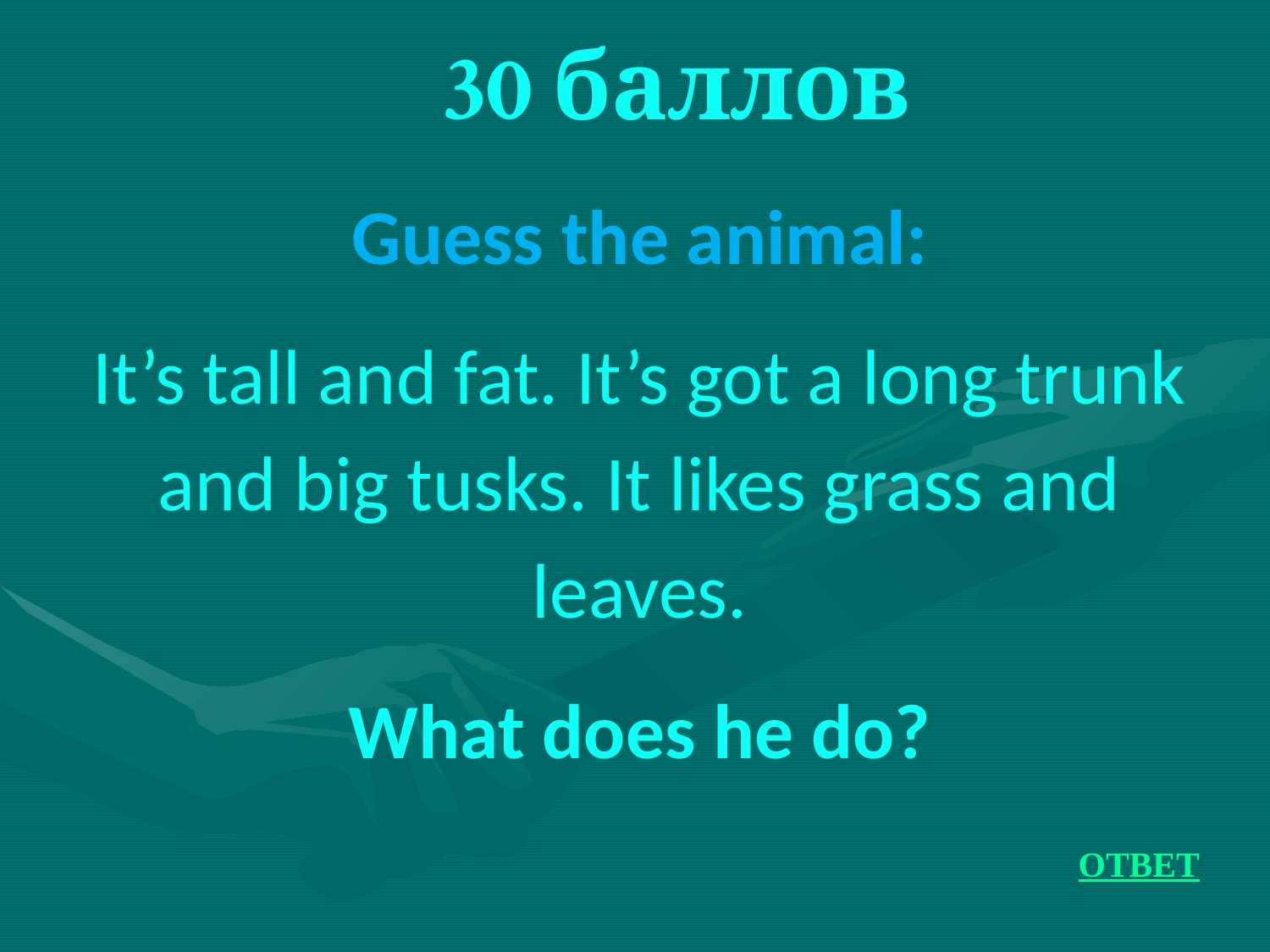

# 30 баллов
Guess the animal:
It’s tall and fat. It’s got a long trunk and big tusks. It likes grass and leaves.
What does he do?

ОТВЕТ